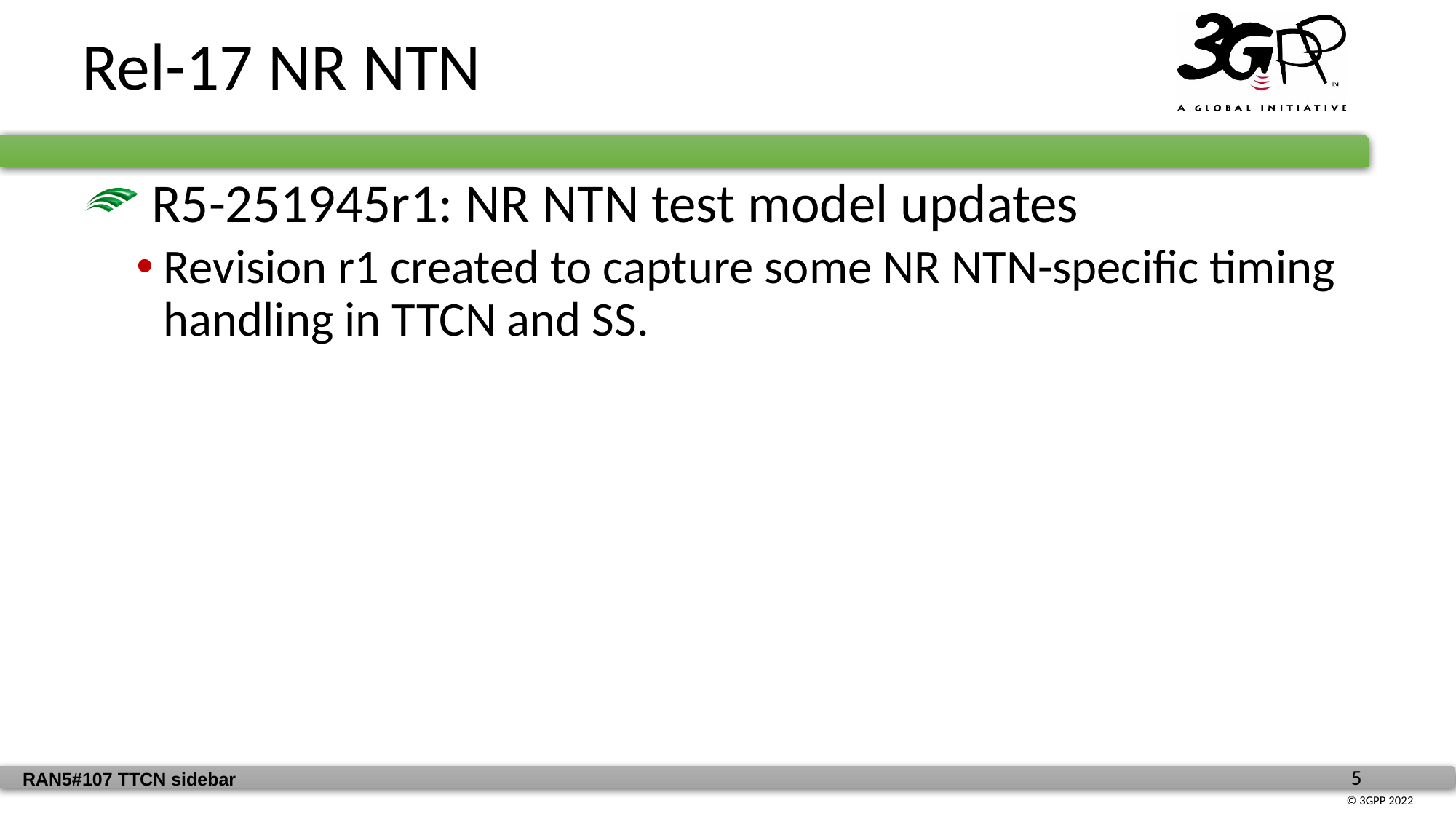

Rel-17 NR NTN
 R5-251945r1: NR NTN test model updates
Revision r1 created to capture some NR NTN-specific timing handling in TTCN and SS.